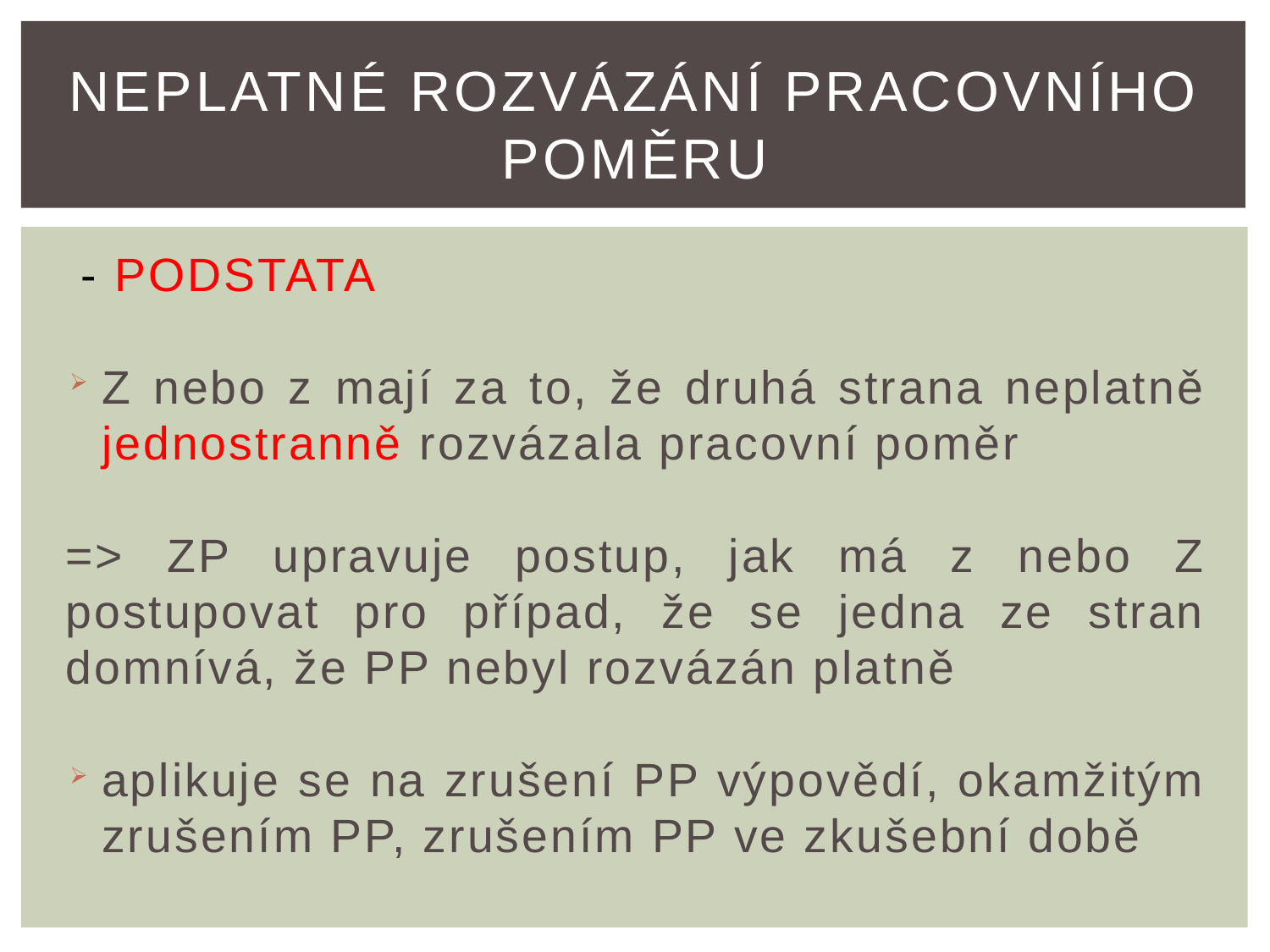

# Neplatné rozvázání pracovního poměru
 - PODSTATA

Z nebo z mají za to, že druhá strana neplatně jednostranně rozvázala pracovní poměr

=> ZP upravuje postup, jak má z nebo Z postupovat pro případ, že se jedna ze stran domnívá, že PP nebyl rozvázán platně

aplikuje se na zrušení PP výpovědí, okamžitým zrušením PP, zrušením PP ve zkušební době